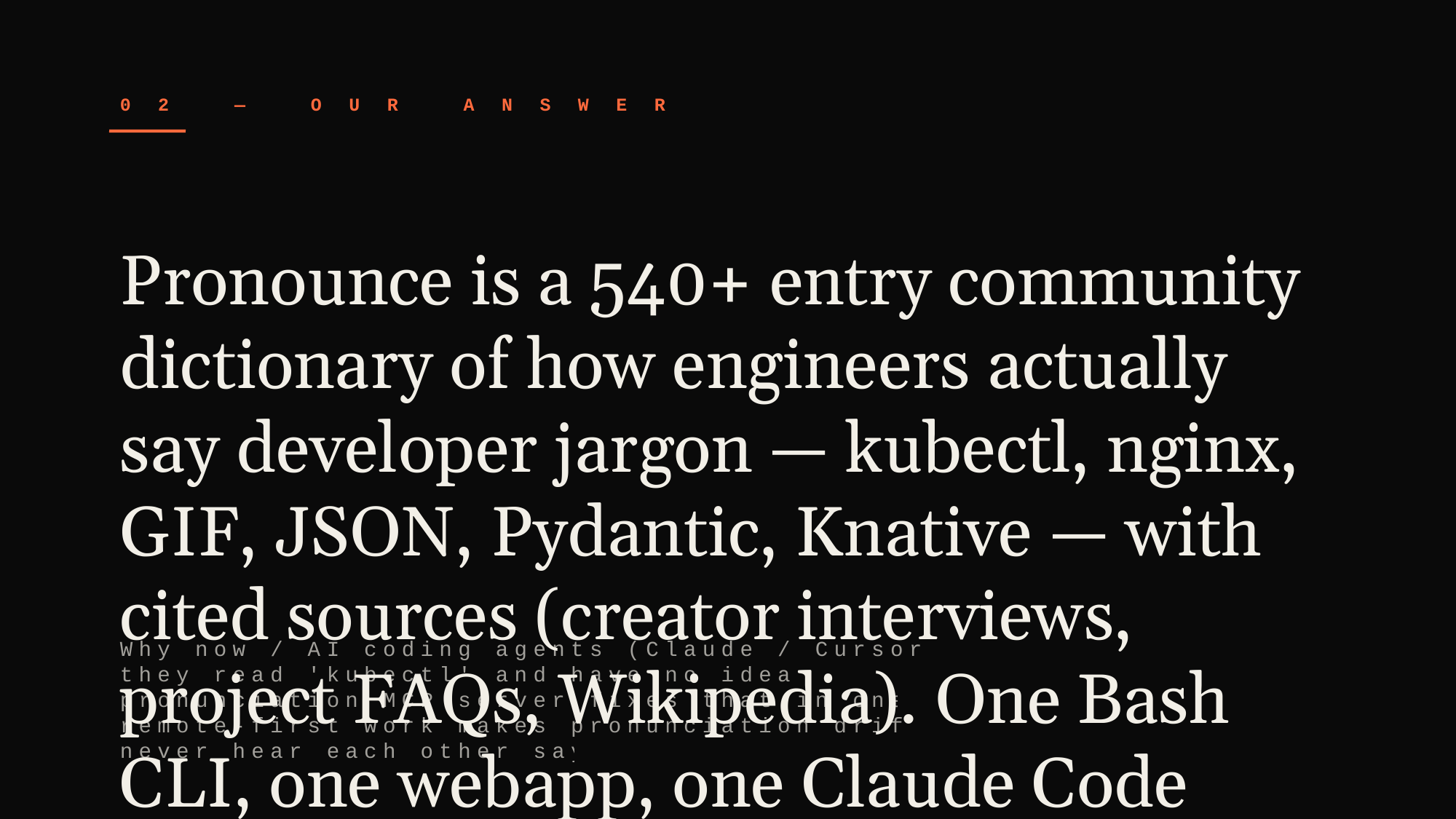

02 — OUR ANSWER

Pronounce is a 540+ entry community dictionary of how engineers actually say developer jargon — kubectl, nginx, GIF, JSON, Pydantic, Knative — with cited sources (creator interviews, project FAQs, Wikipedia). One Bash CLI, one webapp, one Claude Code skill, zero dependencies.
Why now / AI coding agents (Claude / Cursor) hit the same wall: they read 'kubectl' and have no idea how to say it. A pronunciation MCP server fixes that in one install. Meanwhile remote-first work makes pronunciation drift worse — colleagues never hear each other say the words.